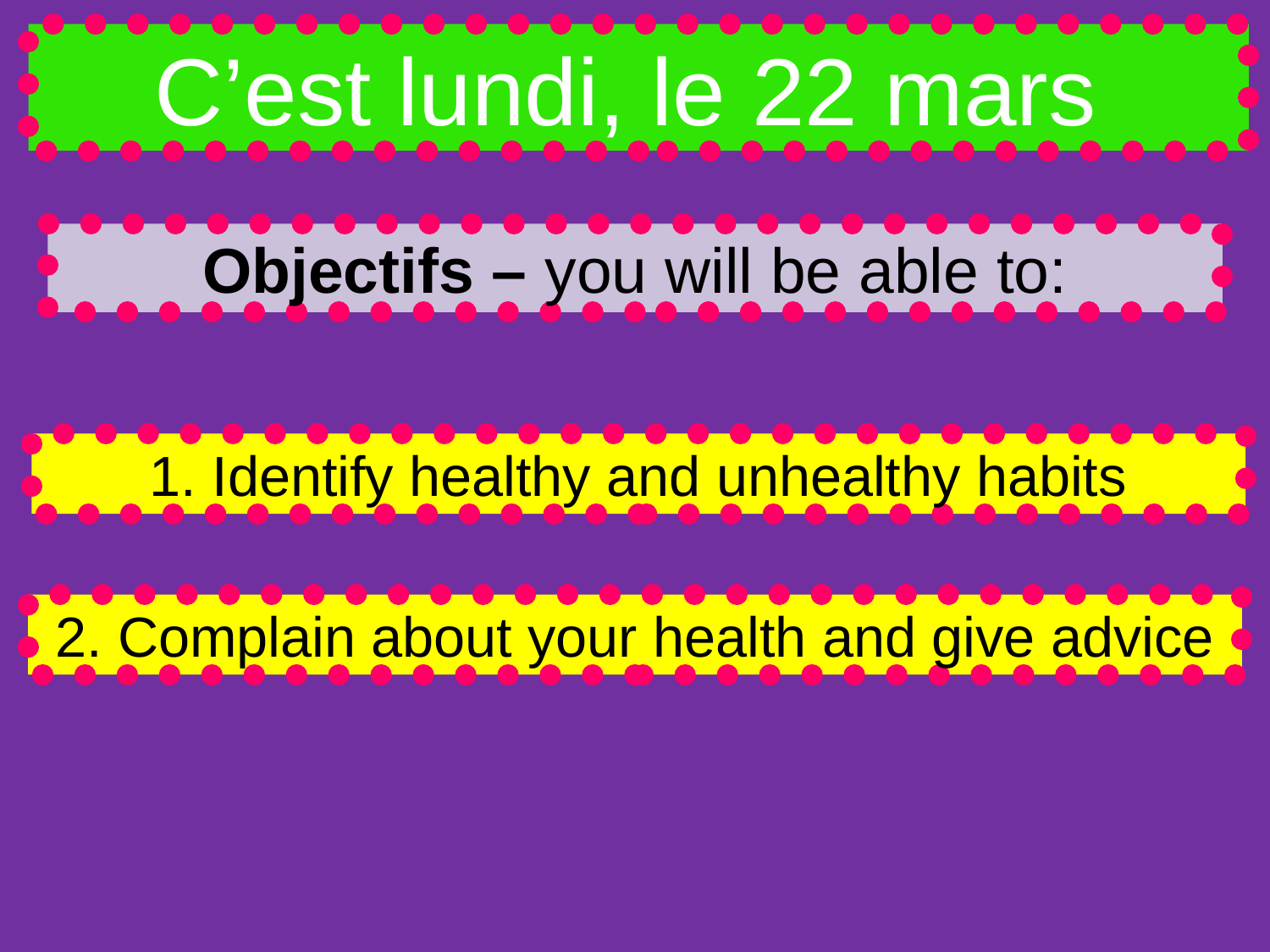

C’est lundi, le 22 mars
Objectifs – you will be able to:
1. Identify healthy and unhealthy habits
2. Complain about your health and give advice